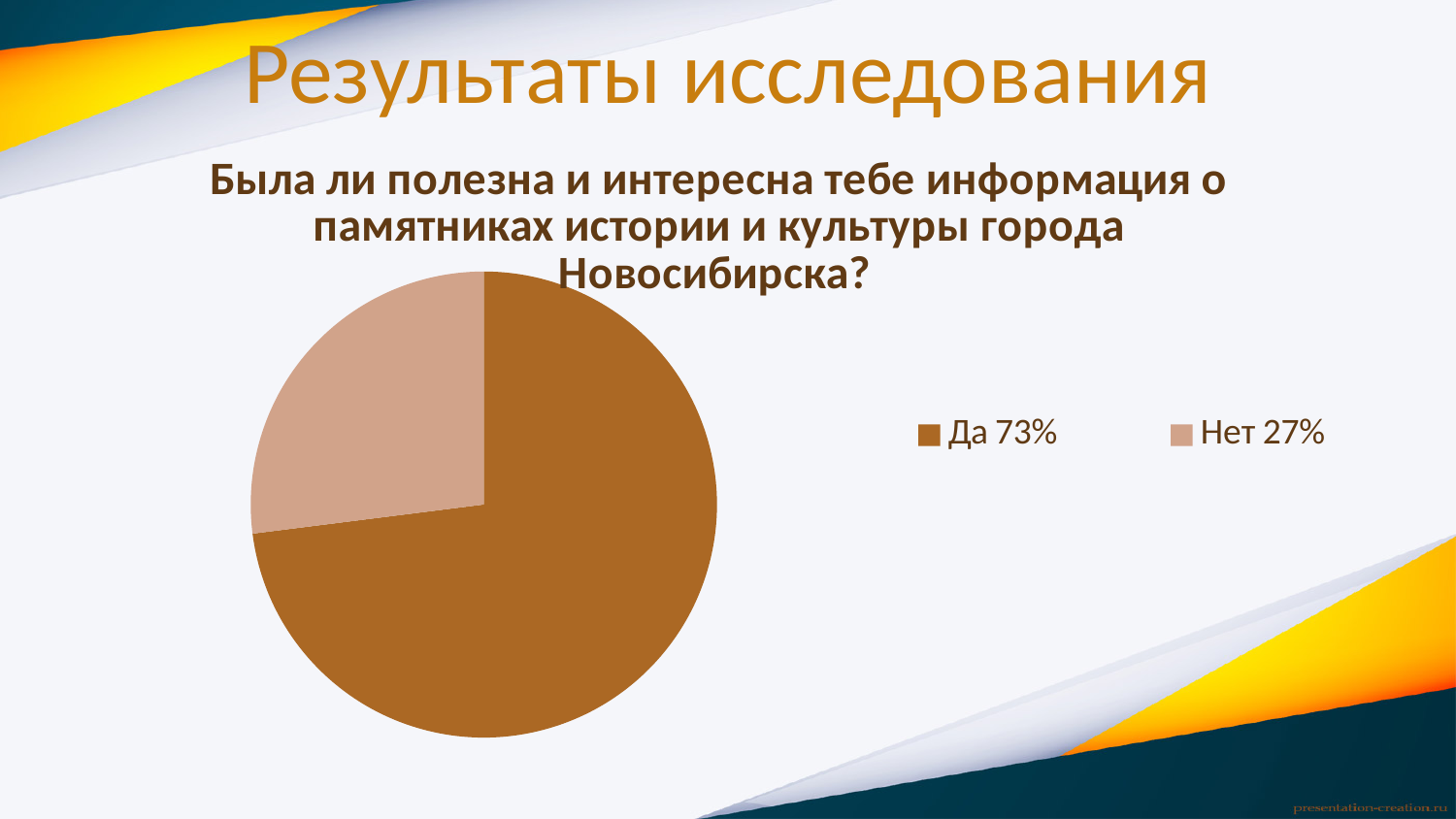

# Результаты исследования

### Chart: Была ли полезна и интересна тебе информация о памятниках истории и культуры города Новосибирска?

| Category | Места проживания |  |
|---|---|---|
| Да 73% | 0.7300000000000006 | None |
| Нет 27% | 0.27 | None |